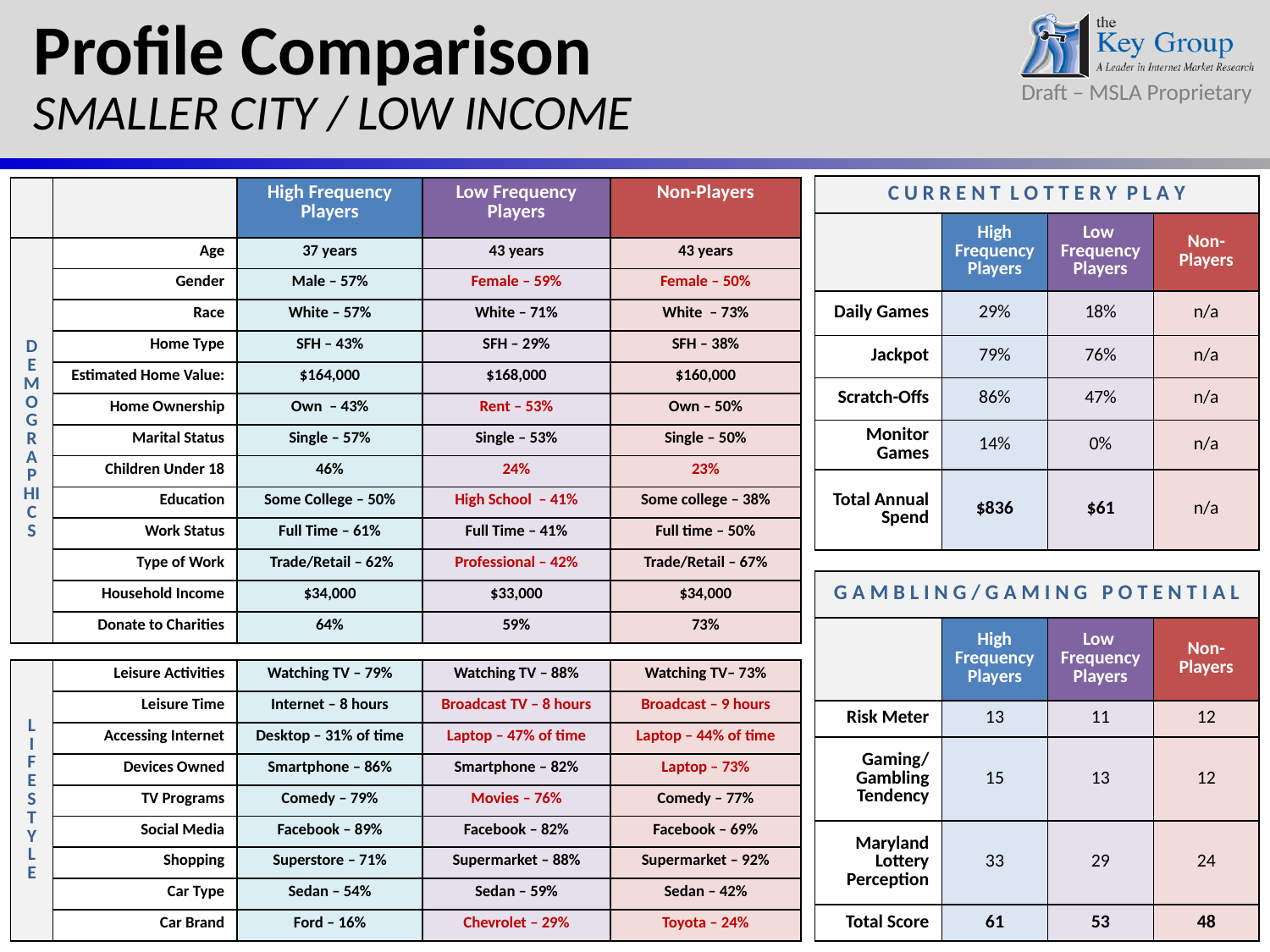

Profile Comparison
SMALLER CITY / LOW INCOME
| C U R R E N T L O T T E R Y P L A Y |  |  |  |
| --- | --- | --- | --- |
|  | High Frequency Players | Low Frequency Players | Non-Players |
| Daily Games | 29% | 18% | n/a |
| Jackpot | 79% | 76% | n/a |
| Scratch-Offs | 86% | 47% | n/a |
| Monitor Games | 14% | 0% | n/a |
| Total Annual Spend | $836 | $61 | n/a |
|  |  | High Frequency Players | Low Frequency Players | Non-Players |
| --- | --- | --- | --- | --- |
| DEMOGRAPHICS | Age | 37 years | 43 years | 43 years |
|  | Gender | Male – 57% | Female – 59% | Female – 50% |
|  | Race | White – 57% | White – 71% | White – 73% |
|  | Home Type | SFH – 43% | SFH – 29% | SFH – 38% |
|  | Estimated Home Value: | $164,000 | $168,000 | $160,000 |
|  | Home Ownership | Own – 43% | Rent – 53% | Own – 50% |
|  | Marital Status | Single – 57% | Single – 53% | Single – 50% |
|  | Children Under 18 | 46% | 24% | 23% |
|  | Education | Some College – 50% | High School – 41% | Some college – 38% |
|  | Work Status | Full Time – 61% | Full Time – 41% | Full time – 50% |
|  | Type of Work | Trade/Retail – 62% | Professional – 42% | Trade/Retail – 67% |
|  | Household Income | $34,000 | $33,000 | $34,000 |
|  | Donate to Charities | 64% | 59% | 73% |
|  |  |  |  |  |
| L I F E S TY L E | Leisure Activities | Watching TV – 79% | Watching TV – 88% | Watching TV– 73% |
|  | Leisure Time | Internet – 8 hours | Broadcast TV – 8 hours | Broadcast – 9 hours |
|  | Accessing Internet | Desktop – 31% of time | Laptop – 47% of time | Laptop – 44% of time |
|  | Devices Owned | Smartphone – 86% | Smartphone – 82% | Laptop – 73% |
|  | TV Programs | Comedy – 79% | Movies – 76% | Comedy – 77% |
|  | Social Media | Facebook – 89% | Facebook – 82% | Facebook – 69% |
|  | Shopping | Superstore – 71% | Supermarket – 88% | Supermarket – 92% |
|  | Car Type | Sedan – 54% | Sedan – 59% | Sedan – 42% |
|  | Car Brand | Ford – 16% | Chevrolet – 29% | Toyota – 24% |
| G A M B L I N G / G A M I N G P O T E N T I A L |  |  |  |
| --- | --- | --- | --- |
|  | High Frequency Players | Low Frequency Players | Non-Players |
| Risk Meter | 13 | 11 | 12 |
| Gaming/ Gambling Tendency | 15 | 13 | 12 |
| Maryland Lottery Perception | 33 | 29 | 24 |
| Total Score | 61 | 53 | 48 |